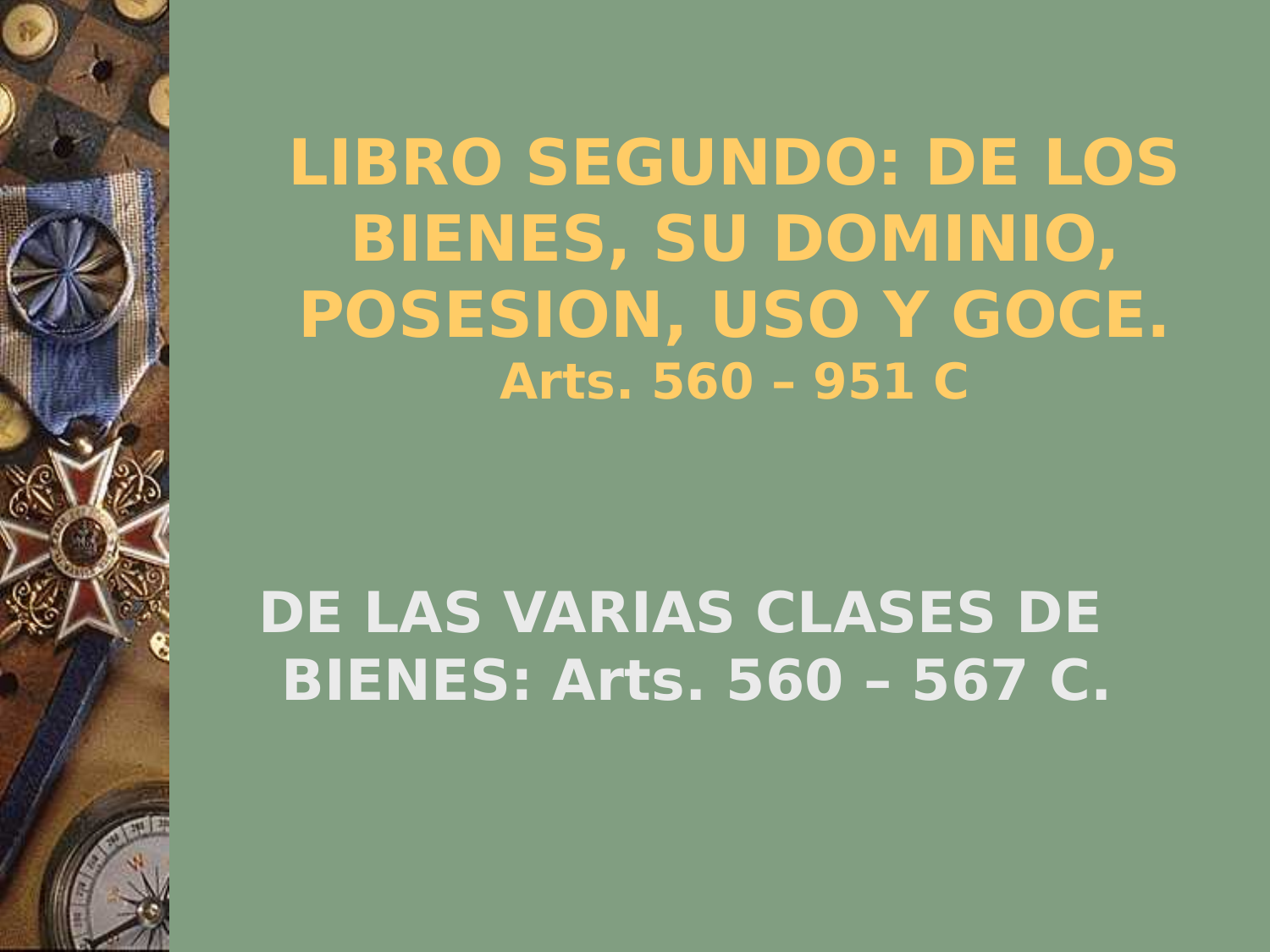

# LIBRO SEGUNDO: DE LOS BIENES, SU DOMINIO, POSESION, USO Y GOCE. Arts. 560 – 951 C

DE LAS VARIAS CLASES DE BIENES: Arts. 560 – 567 C.